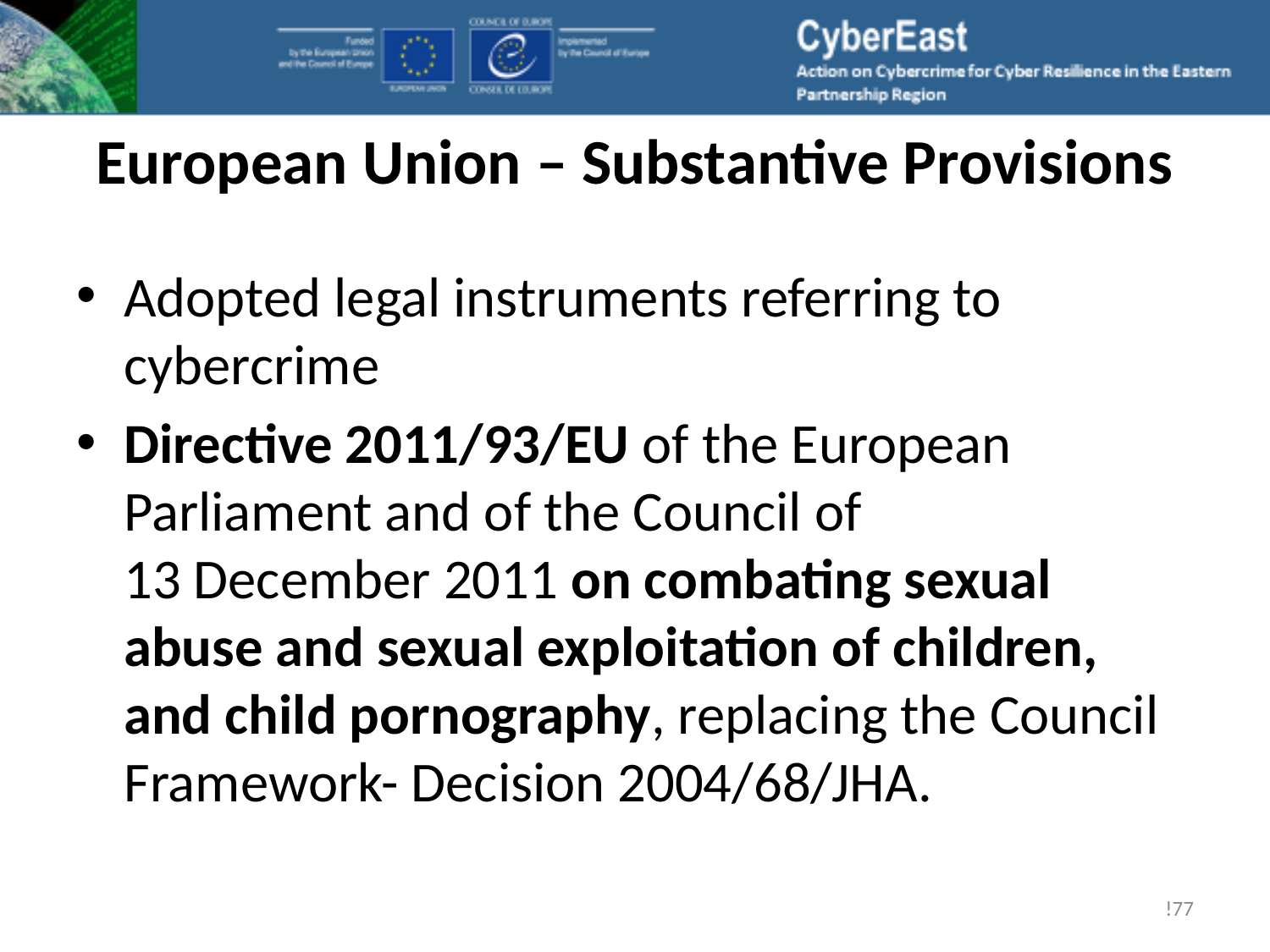

# European Union – Substantive Provisions
Adopted legal instruments referring to cybercrime
Directive 2011/93/EU of the European Parliament and of the Council of 13 December 2011 on combating sexual abuse and sexual exploitation of children, and child pornography, replacing the Council Framework- Decision 2004/68/JHA.
!77